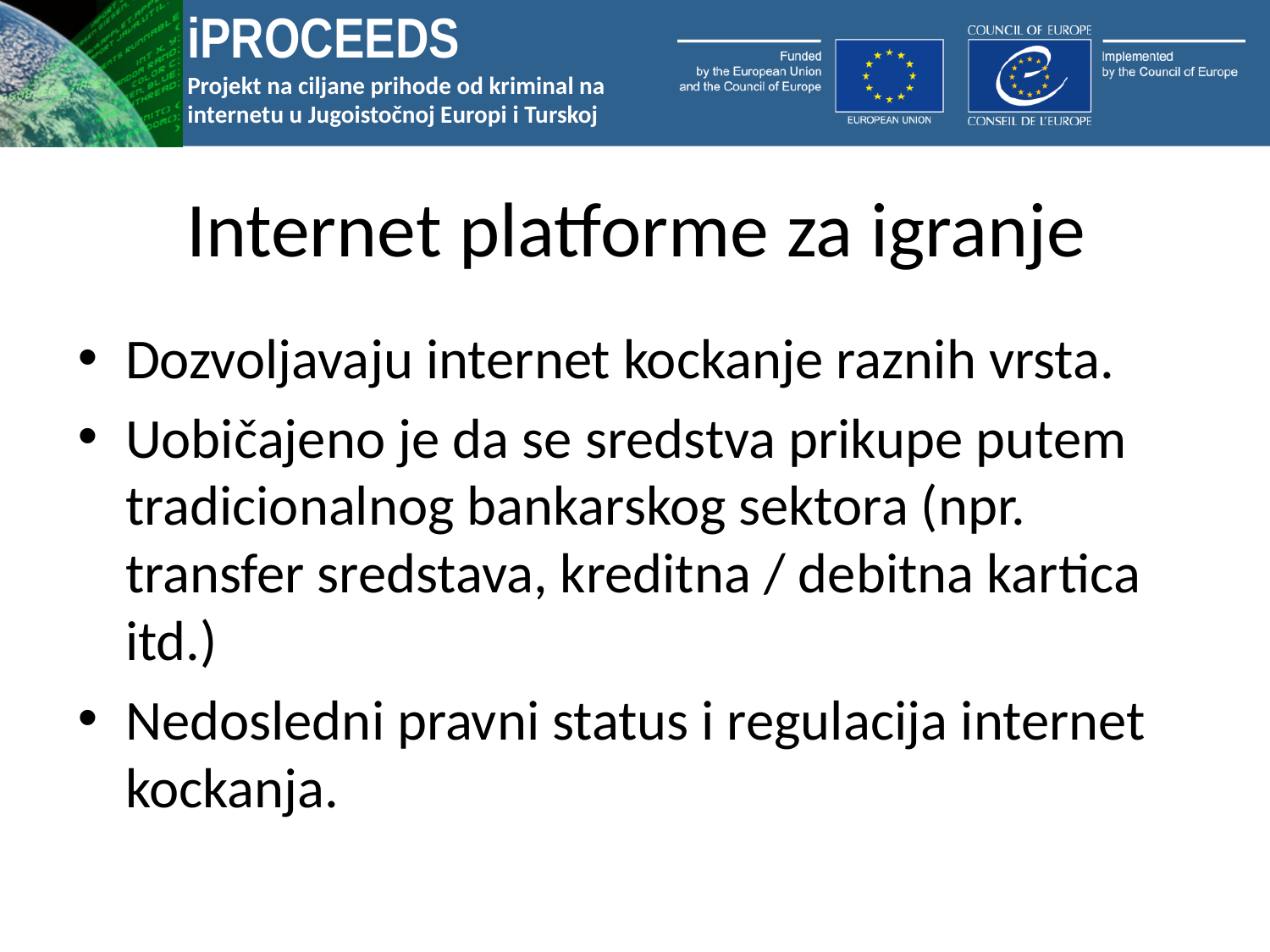

# Internet platforme za igranje
Dozvoljavaju internet kockanje raznih vrsta.
Uobičajeno je da se sredstva prikupe putem tradicionalnog bankarskog sektora (npr. transfer sredstava, kreditna / debitna kartica itd.)
Nedosledni pravni status i regulacija internet kockanja.